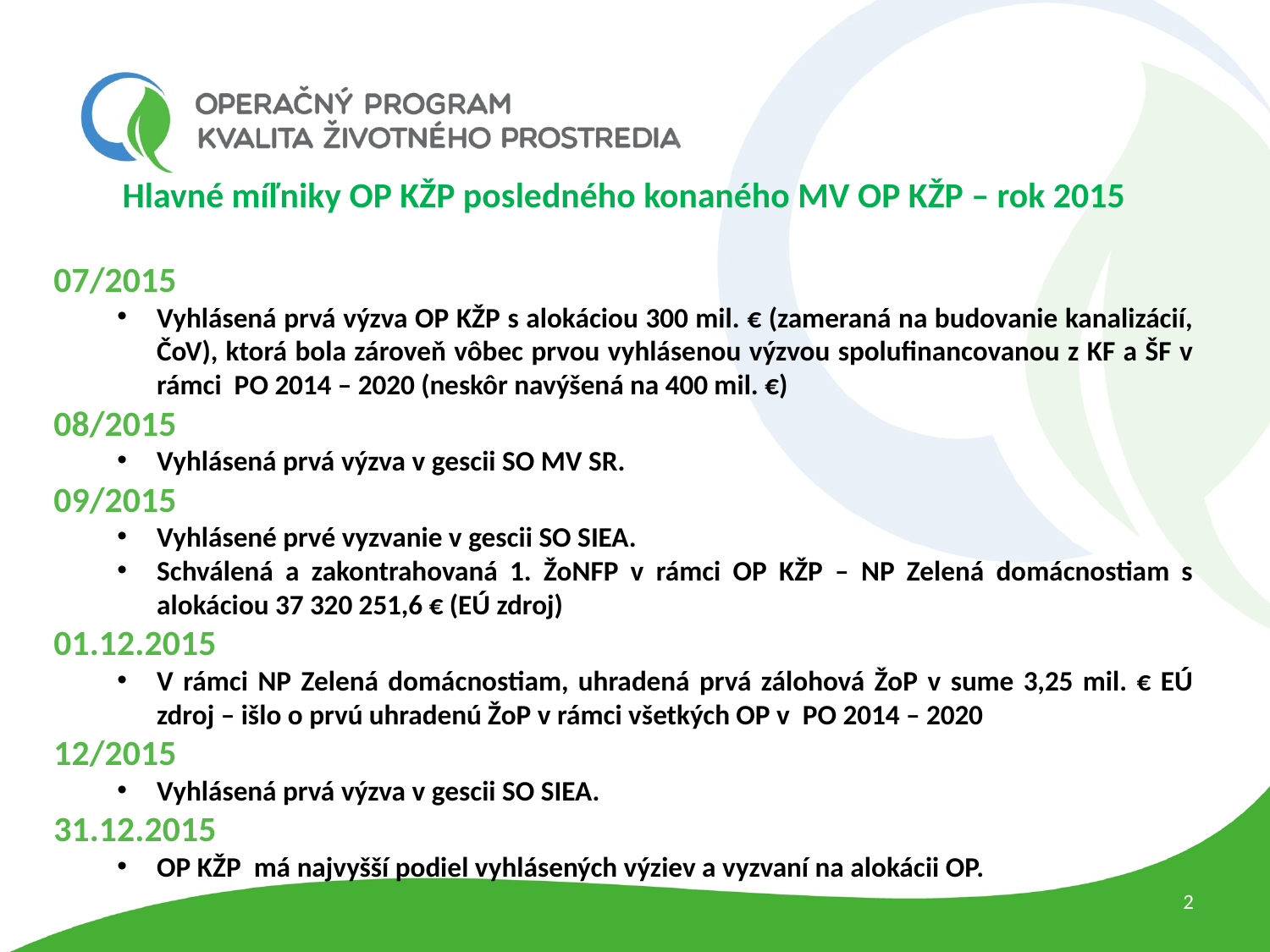

Hlavné míľniky OP KŽP posledného konaného MV OP KŽP – rok 2015

07/2015
Vyhlásená prvá výzva OP KŽP s alokáciou 300 mil. € (zameraná na budovanie kanalizácií, ČoV), ktorá bola zároveň vôbec prvou vyhlásenou výzvou spolufinancovanou z KF a ŠF v rámci  PO 2014 – 2020 (neskôr navýšená na 400 mil. €)
08/2015
Vyhlásená prvá výzva v gescii SO MV SR.
09/2015
Vyhlásené prvé vyzvanie v gescii SO SIEA.
Schválená a zakontrahovaná 1. ŽoNFP v rámci OP KŽP – NP Zelená domácnostiam s alokáciou 37 320 251,6 € (EÚ zdroj)
01.12.2015
V rámci NP Zelená domácnostiam, uhradená prvá zálohová ŽoP v sume 3,25 mil. € EÚ zdroj – išlo o prvú uhradenú ŽoP v rámci všetkých OP v  PO 2014 – 2020
12/2015
Vyhlásená prvá výzva v gescii SO SIEA.
31.12.2015
OP KŽP  má najvyšší podiel vyhlásených výziev a vyzvaní na alokácii OP.

2